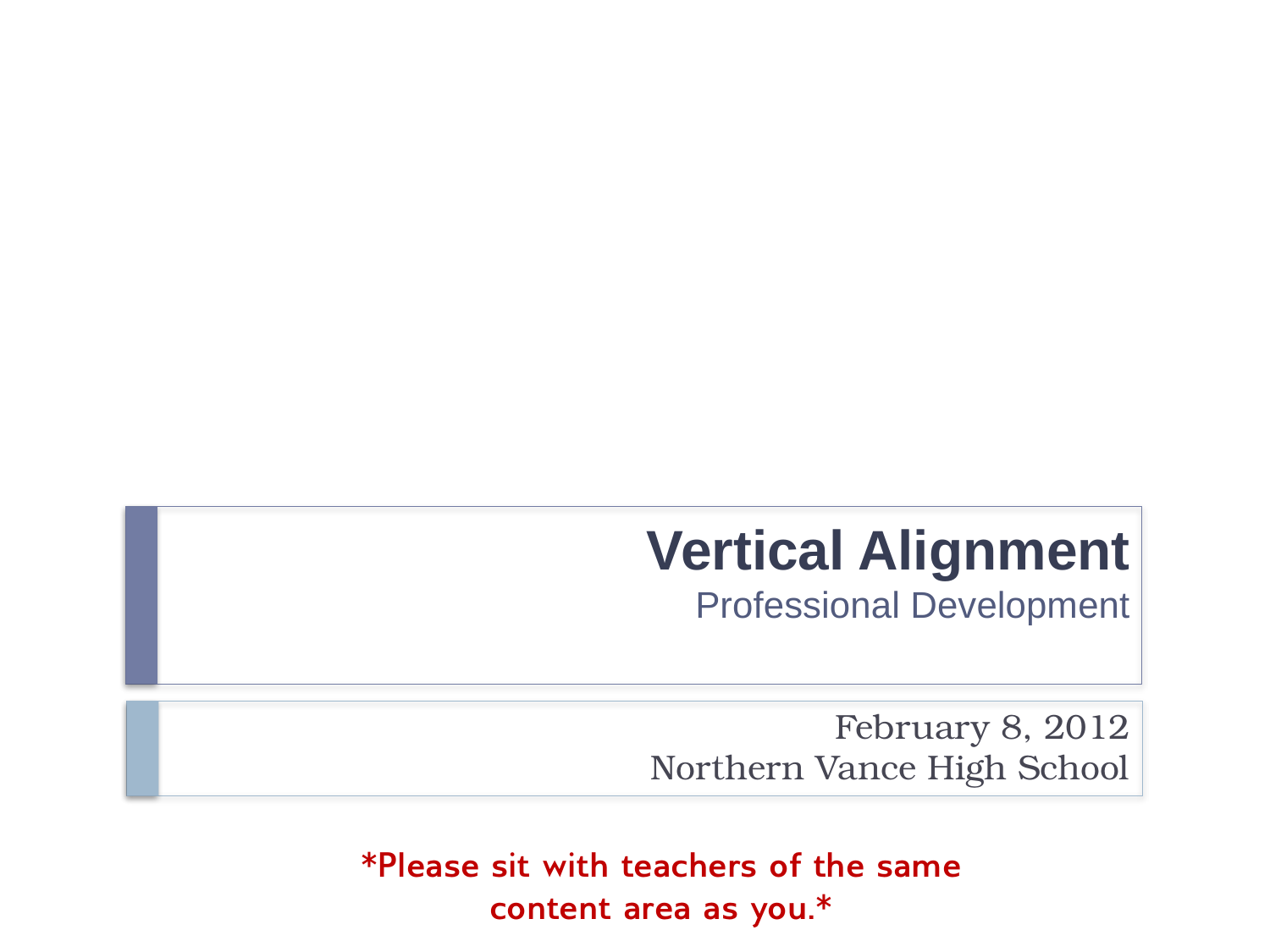

# Vertical Alignment Professional Development
February 8, 2012
Northern Vance High School
*Please sit with teachers of the same content area as you.*